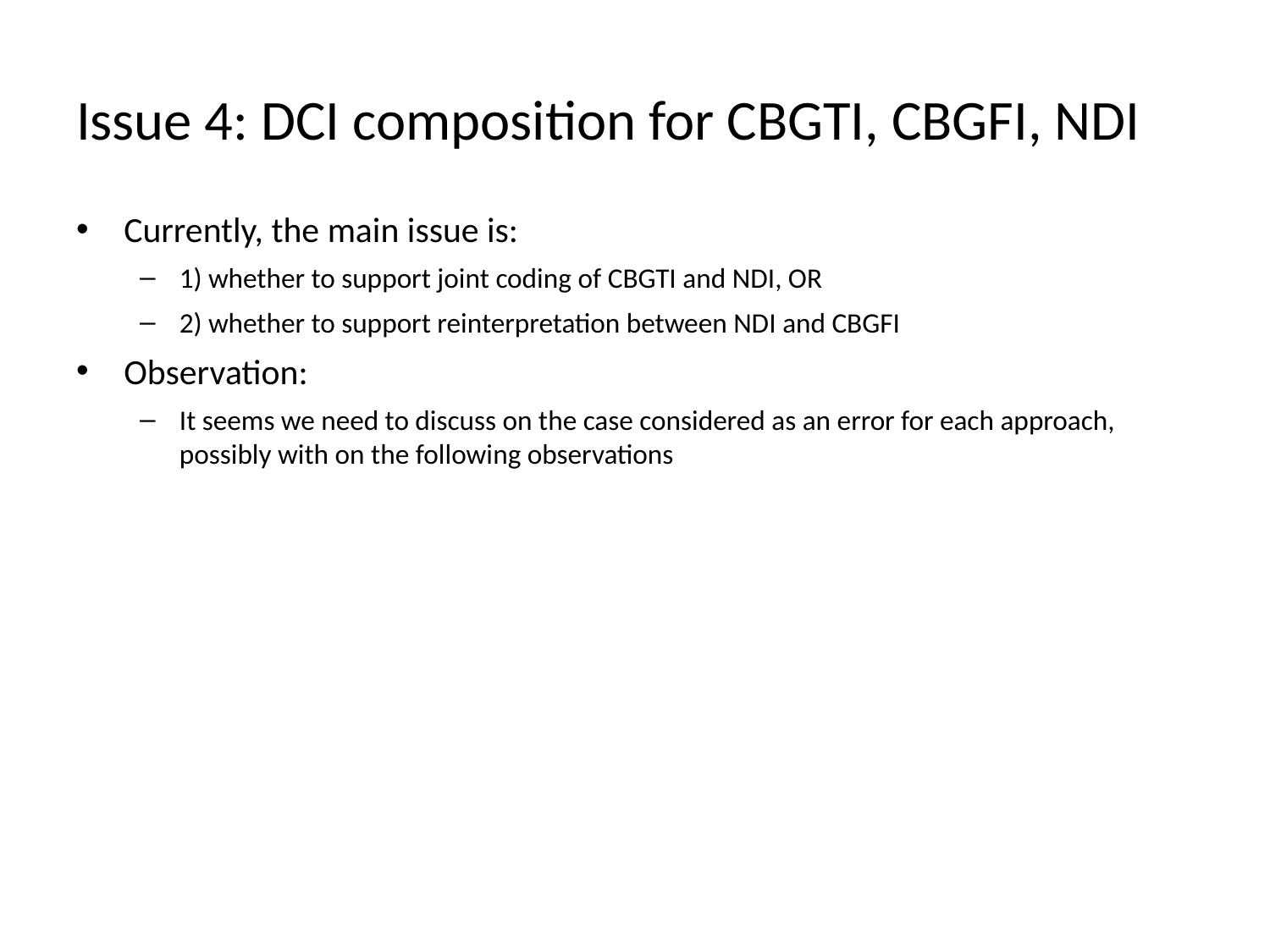

# Issue 4: DCI composition for CBGTI, CBGFI, NDI
Currently, the main issue is:
1) whether to support joint coding of CBGTI and NDI, OR
2) whether to support reinterpretation between NDI and CBGFI
Observation:
It seems we need to discuss on the case considered as an error for each approach, possibly with on the following observations